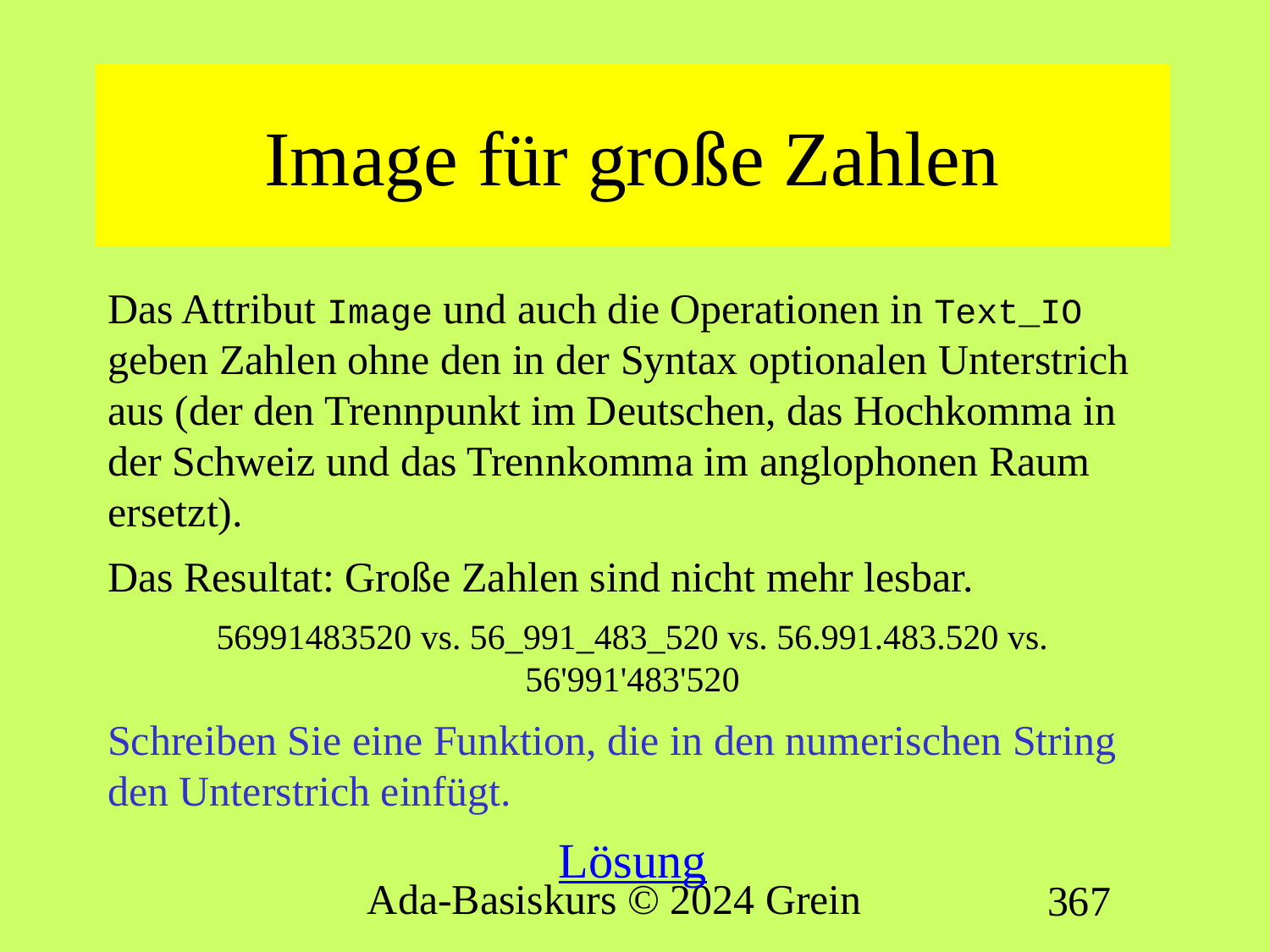

# Image für große Zahlen
Das Attribut Image und auch die Operationen in Text_IO geben Zahlen ohne den in der Syntax optionalen Unterstrich aus (der den Trennpunkt im Deutschen, das Hochkomma in der Schweiz und das Trennkomma im anglophonen Raum ersetzt).
Das Resultat: Große Zahlen sind nicht mehr lesbar.
56991483520 vs. 56_991_483_520 vs. 56.991.483.520 vs. 56'991'483'520
Schreiben Sie eine Funktion, die in den numerischen String den Unterstrich einfügt.
Lösung
Ada-Basiskurs © 2024 Grein
367